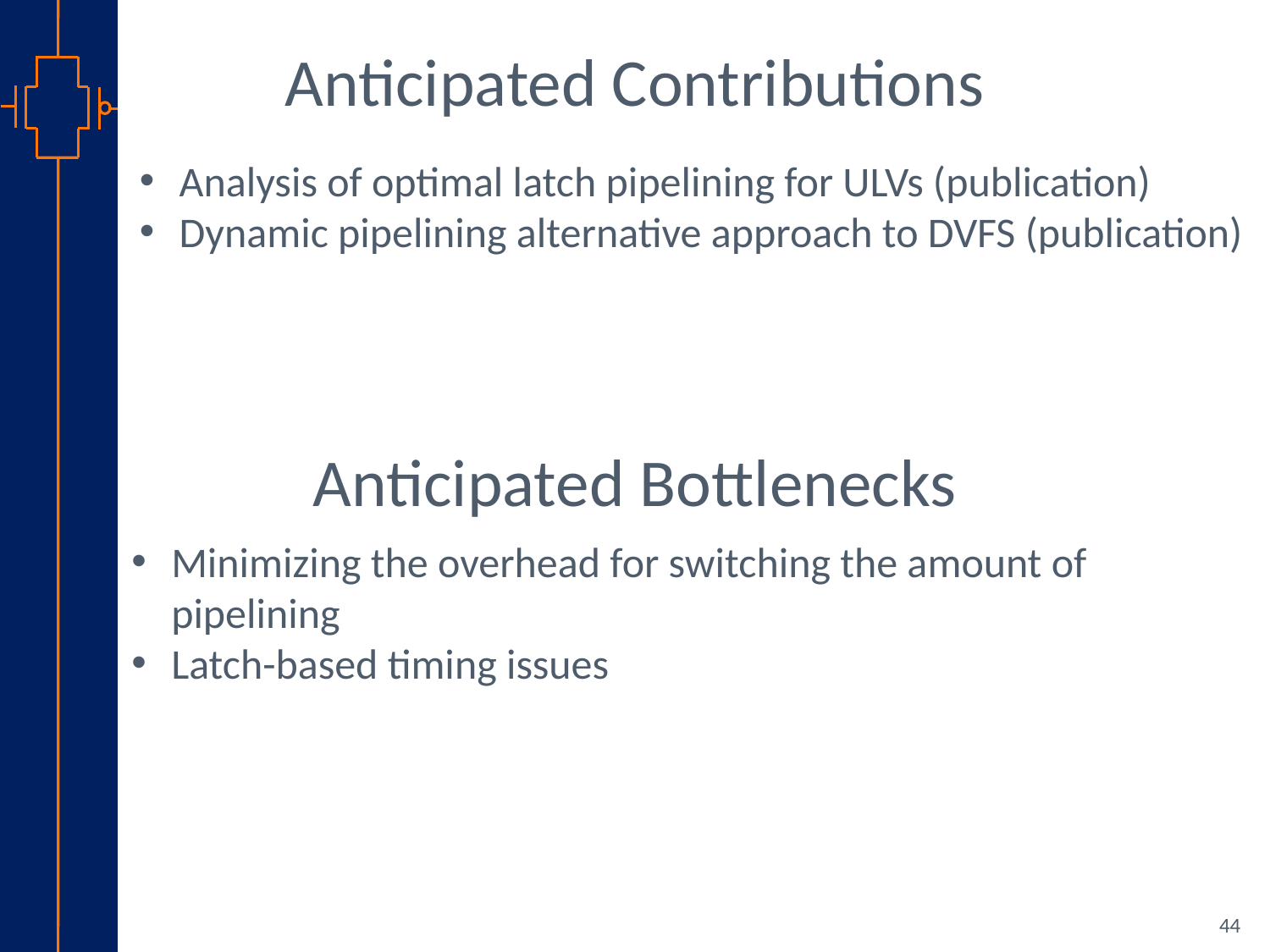

Anticipated Contributions
Analysis of optimal latch pipelining for ULVs (publication)
Dynamic pipelining alternative approach to DVFS (publication)

Anticipated Bottlenecks
Minimizing the overhead for switching the amount of pipelining
Latch-based timing issues

44